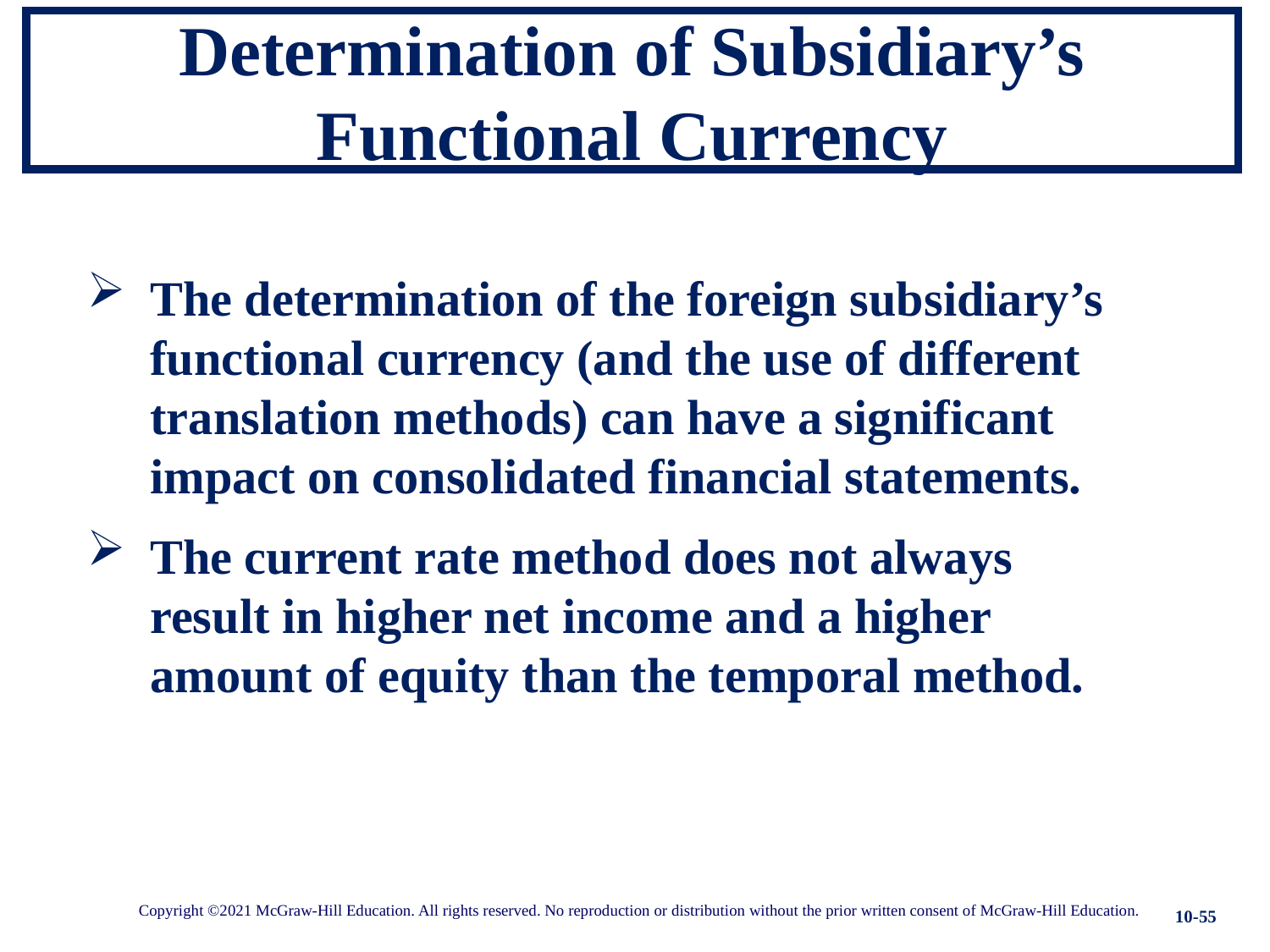

# Determination of Subsidiary’s Functional Currency
The determination of the foreign subsidiary’s functional currency (and the use of different translation methods) can have a significant impact on consolidated financial statements.
The current rate method does not always result in higher net income and a higher amount of equity than the temporal method.
10-55
Copyright ©2021 McGraw-Hill Education. All rights reserved. No reproduction or distribution without the prior written consent of McGraw-Hill Education.